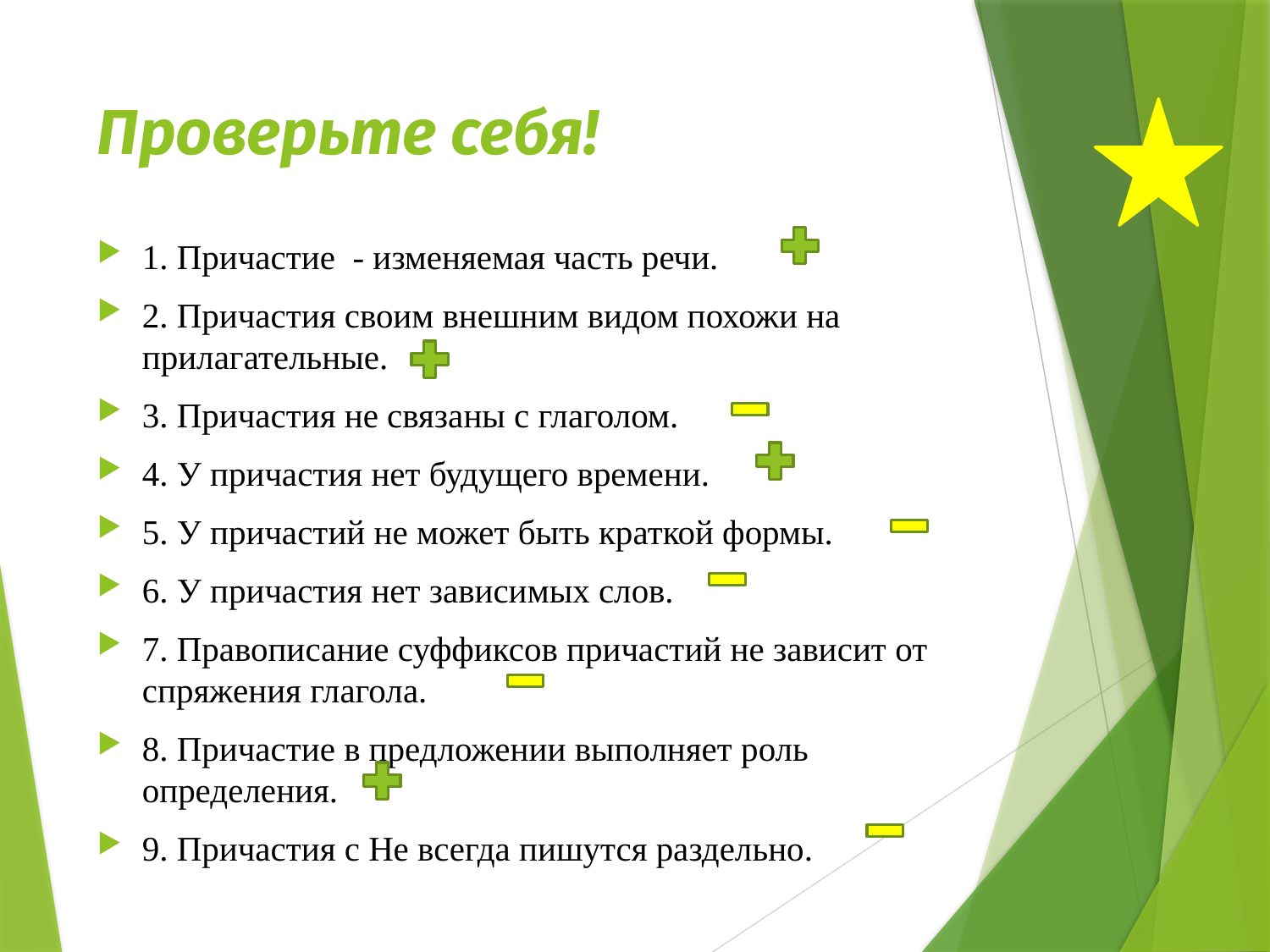

# Проверьте себя!

1. Причастие  - изменяемая часть речи.
2. Причастия своим внешним видом похожи на прилагательные.
3. Причастия не связаны с глаголом.
4. У причастия нет будущего времени.
5. У причастий не может быть краткой формы.
6. У причастия нет зависимых слов.
7. Правописание суффиксов причастий не зависит от спряжения глагола.
8. Причастие в предложении выполняет роль определения.
9. Причастия с Не всегда пишутся раздельно.